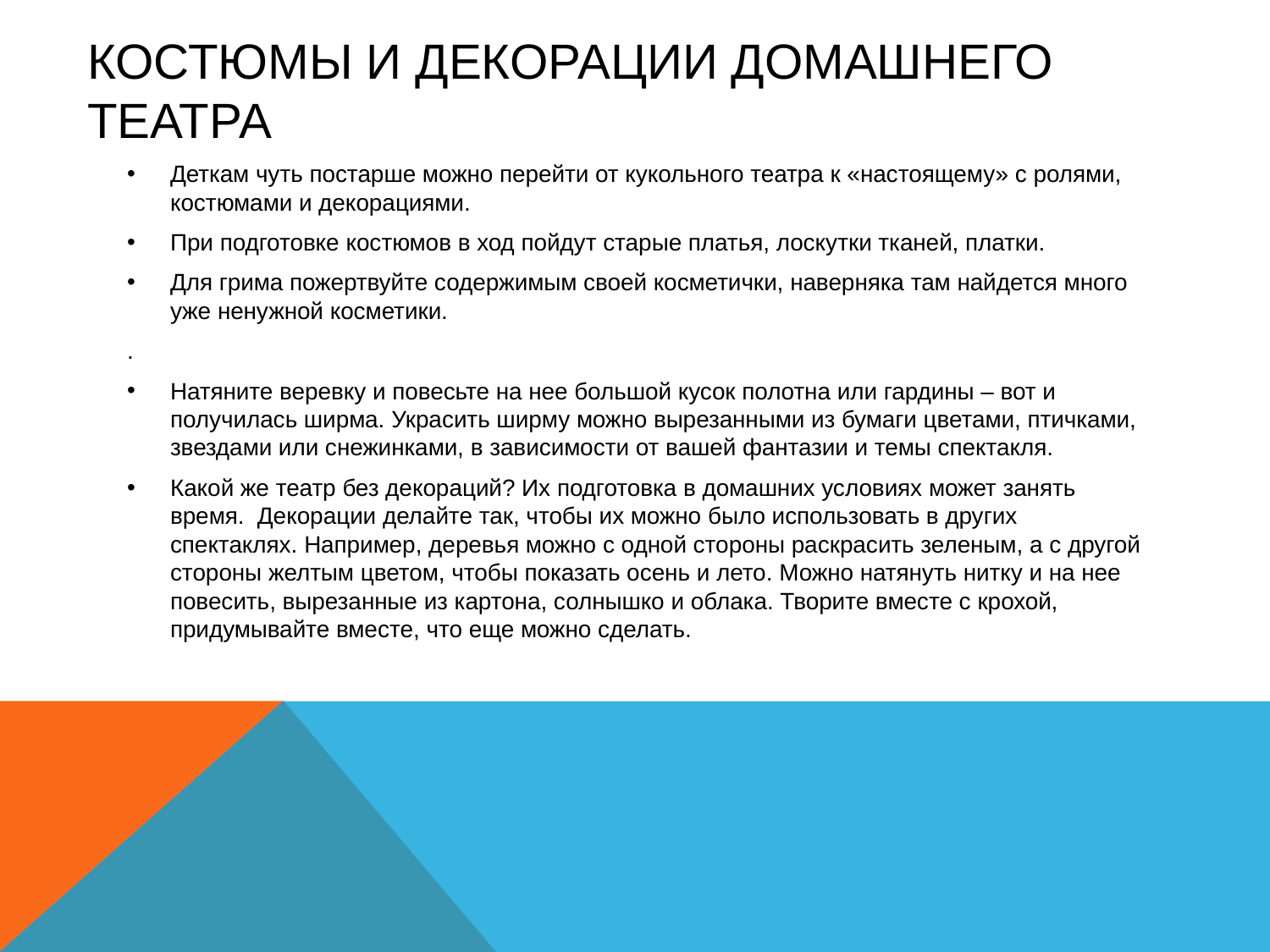

# Костюмы и декорации домашнего театра
Деткам чуть постарше можно перейти от кукольного театра к «настоящему» с ролями, костюмами и декорациями.
При подготовке костюмов в ход пойдут старые платья, лоскутки тканей, платки.
Для грима пожертвуйте содержимым своей косметички, наверняка там найдется много уже ненужной косметики.
.
Натяните веревку и повесьте на нее большой кусок полотна или гардины – вот и получилась ширма. Украсить ширму можно вырезанными из бумаги цветами, птичками, звездами или снежинками, в зависимости от вашей фантазии и темы спектакля.
Какой же театр без декораций? Их подготовка в домашних условиях может занять время.  Декорации делайте так, чтобы их можно было использовать в других спектаклях. Например, деревья можно с одной стороны раскрасить зеленым, а с другой стороны желтым цветом, чтобы показать осень и лето. Можно натянуть нитку и на нее повесить, вырезанные из картона, солнышко и облака. Творите вместе с крохой, придумывайте вместе, что еще можно сделать.